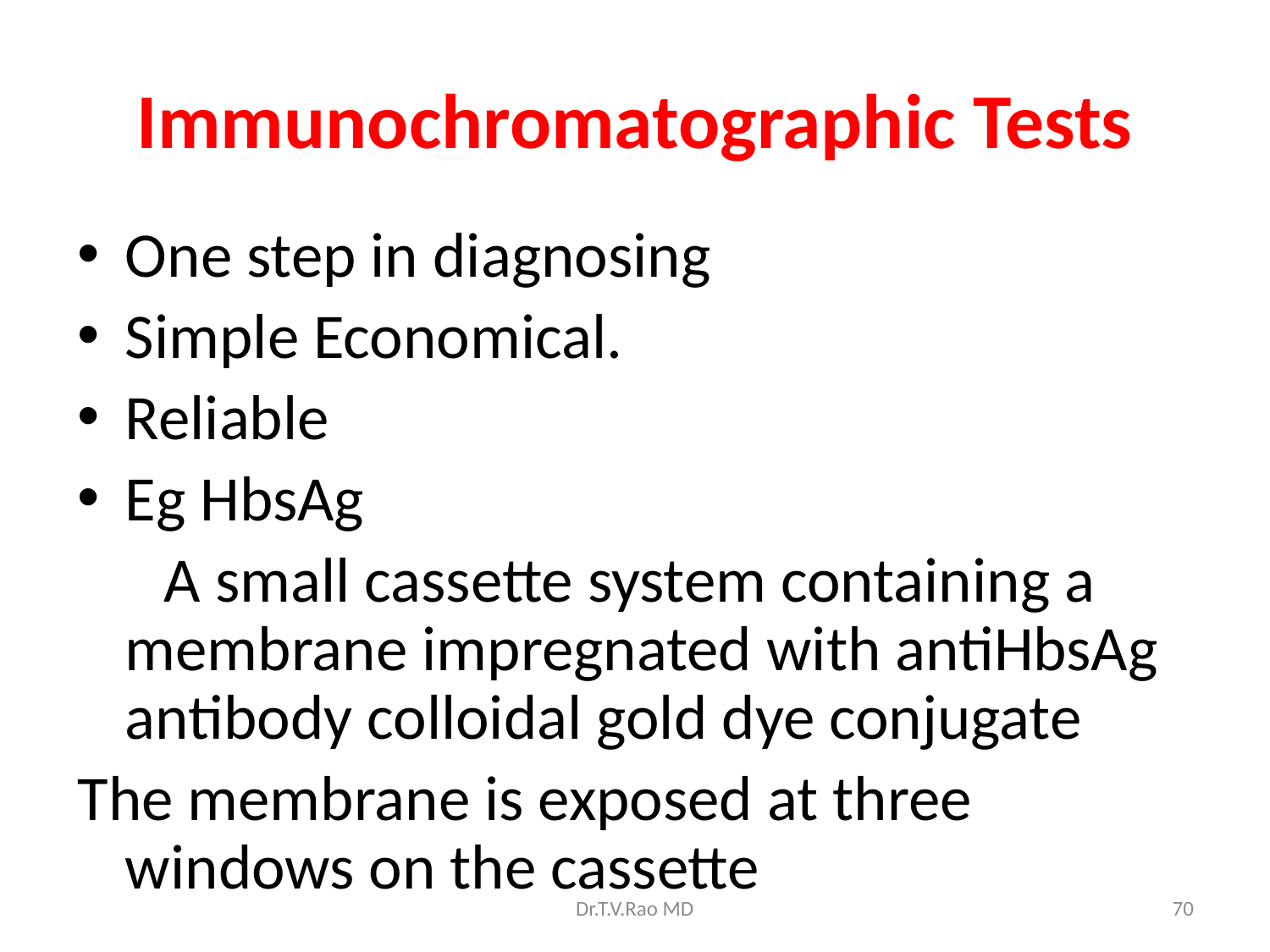

# Immunochromatographic Tests
One step in diagnosing
Simple Economical.
Reliable
Eg HbsAg
      A small cassette system containing a membrane impregnated with antiHbsAg antibody colloidal gold dye conjugate
The membrane is exposed at three windows on the cassette
Dr.T.V.Rao MD
70